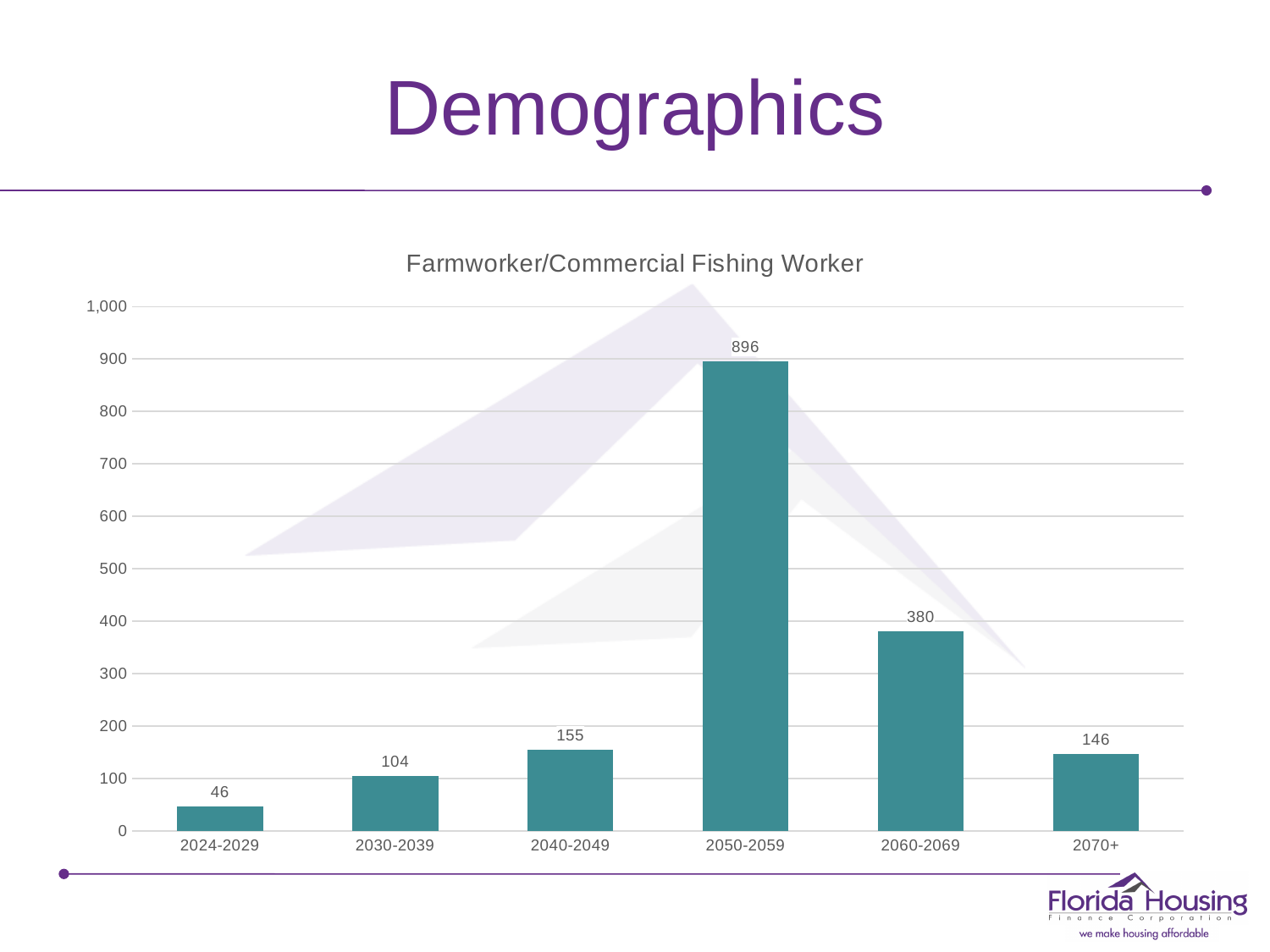

# Demographics

### Chart: Farmworker/Commercial Fishing Worker

| Category | FW|CFW |
|---|---|
| 2024-2029 | 46.0 |
| 2030-2039 | 104.0 |
| 2040-2049 | 155.0 |
| 2050-2059 | 896.0 |
| 2060-2069 | 380.0 |
| 2070+ | 146.0 |